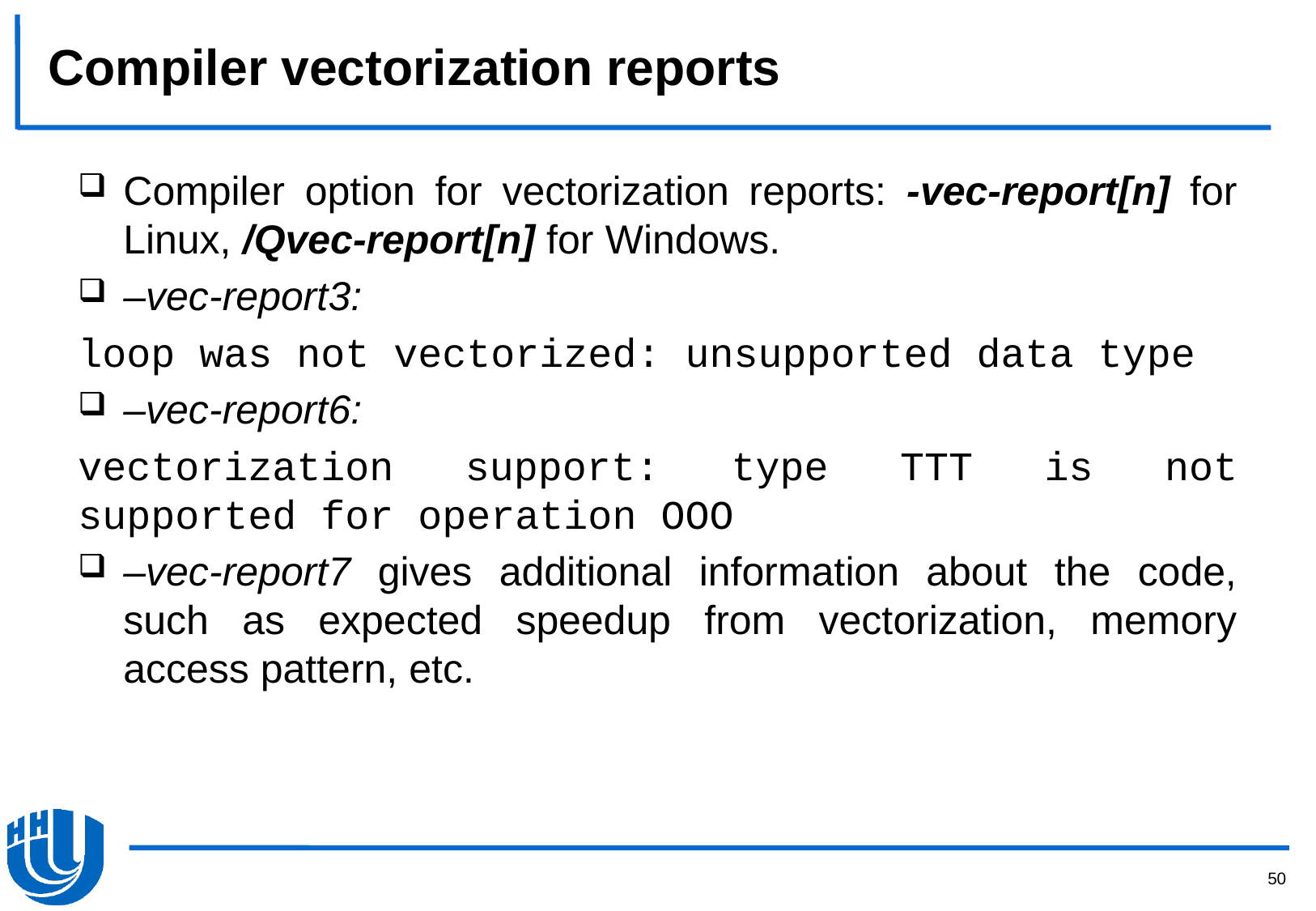

# Compiler vectorization reports
Compiler option for vectorization reports: -vec-report[n] for Linux, /Qvec-report[n] for Windows.
–vec-report3:
loop was not vectorized: unsupported data type
–vec-report6:
vectorization support: type TTT is not supported for operation OOO
–vec-report7 gives additional information about the code, such as expected speedup from vectorization, memory access pattern, etc.
50